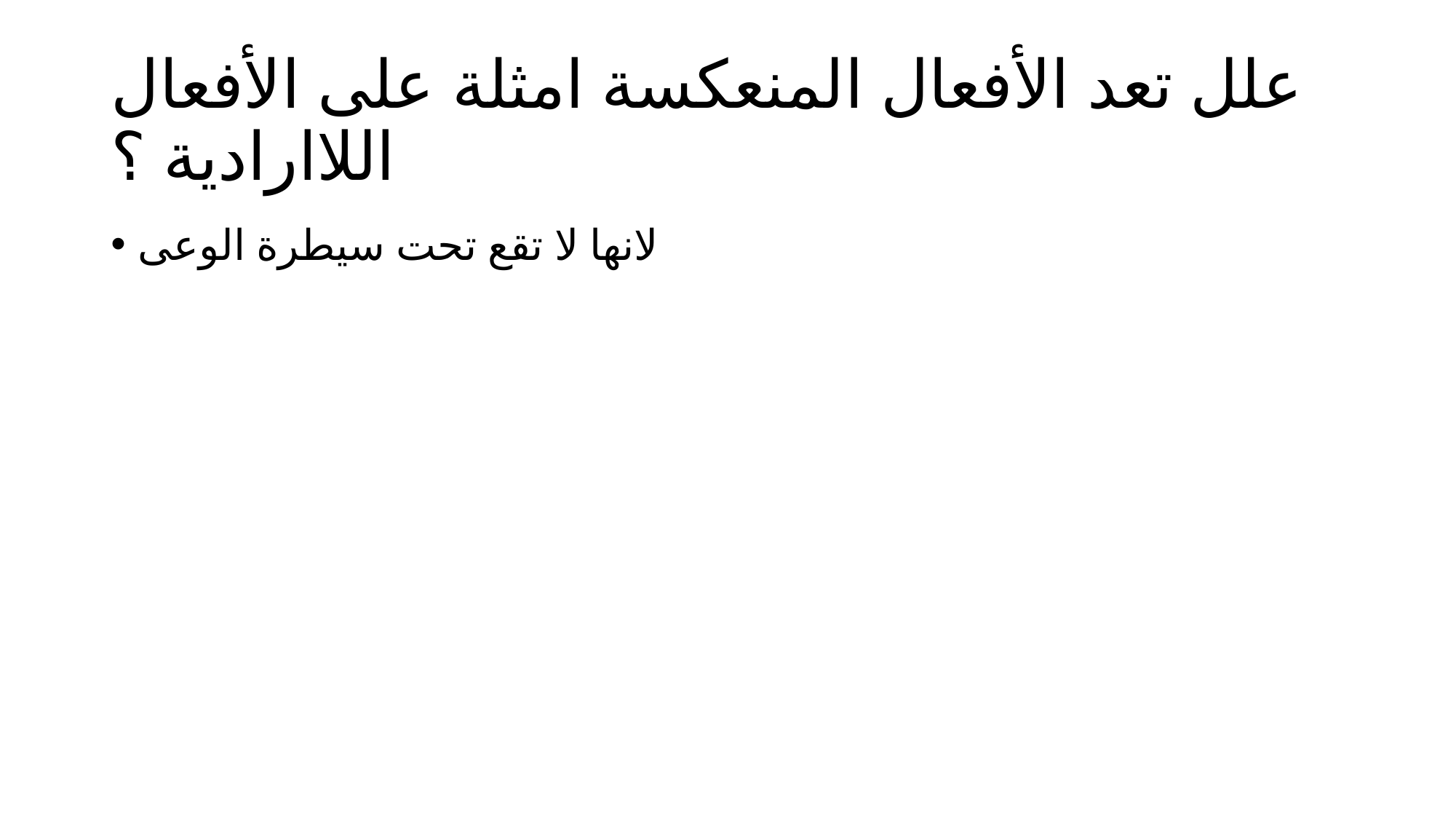

# علل تعد الأفعال المنعكسة امثلة على الأفعال اللاارادية ؟
لانها لا تقع تحت سيطرة الوعى